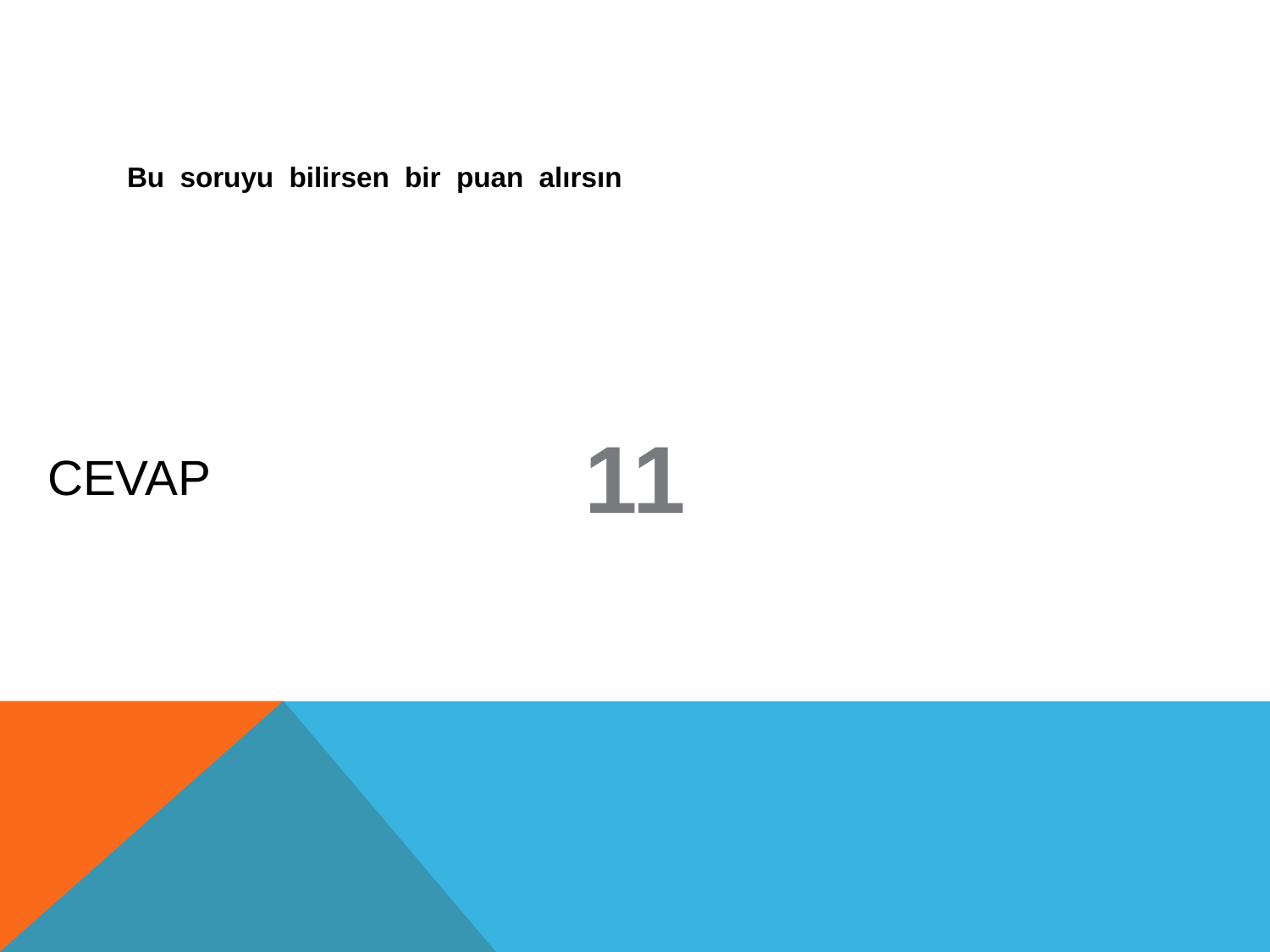

Bu  soruyu  bilirsen  bir  puan  alırsın
# cevap
11